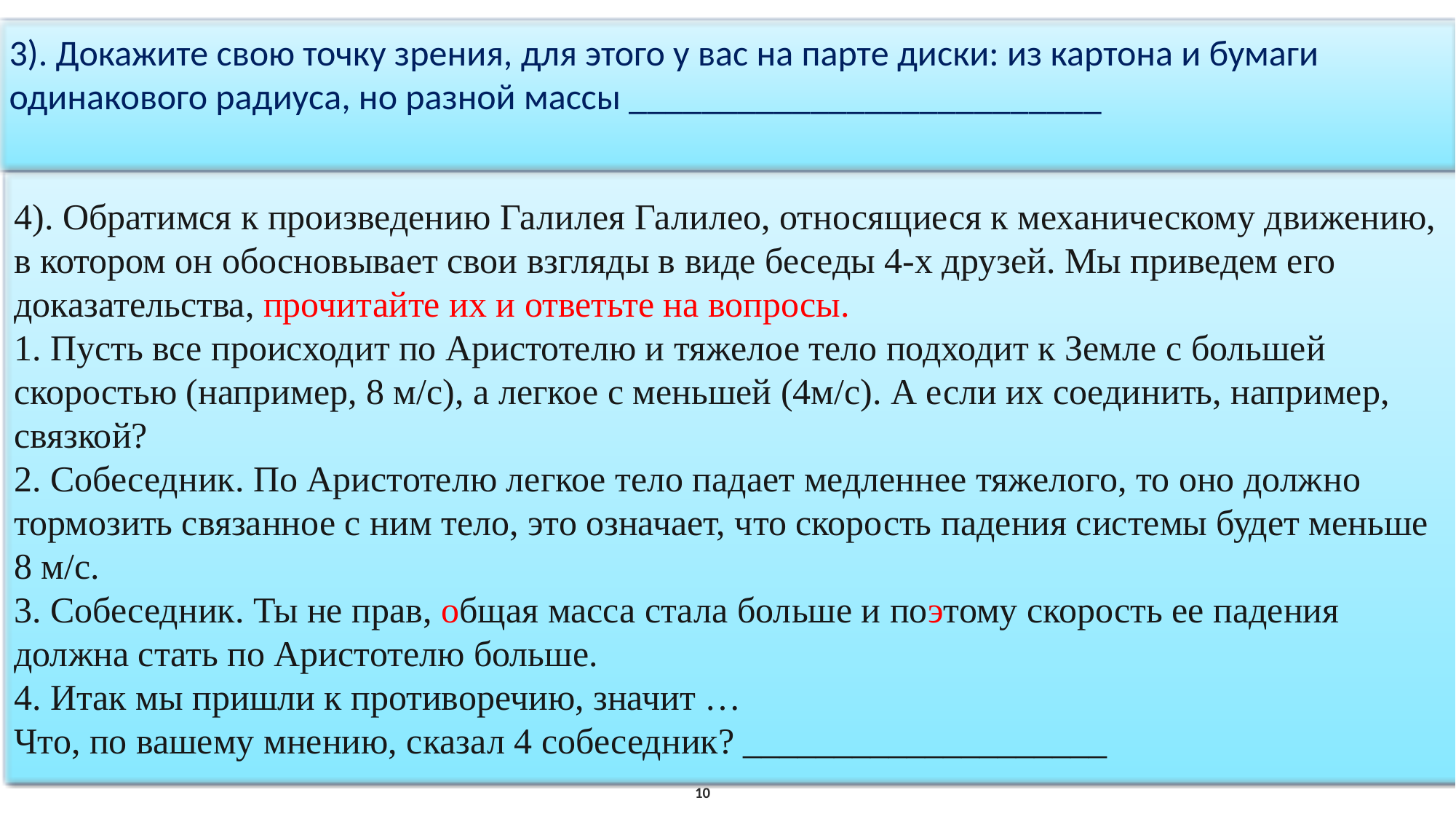

3). Докажите свою точку зрения, для этого у вас на парте диски: из картона и бумаги одинакового радиуса, но разной массы __________________________

4). Обратимся к произведению Галилея Галилео, относящиеся к механическому движению, в котором он обосновывает свои взгляды в виде беседы 4-х друзей. Мы приведем его доказательства, прочитайте их и ответьте на вопросы.
1. Пусть все происходит по Аристотелю и тяжелое тело подходит к Земле с большей скоростью (например, 8 м/с), а легкое с меньшей (4м/с). А если их соединить, например, связкой?
2. Собеседник. По Аристотелю легкое тело падает медленнее тяжелого, то оно должно тормозить связанное с ним тело, это означает, что скорость падения системы будет меньше 8 м/с.
3. Собеседник. Ты не прав, общая масса стала больше и поэтому скорость ее падения должна стать по Аристотелю больше.
4. Итак мы пришли к противоречию, значит …
Что, по вашему мнению, сказал 4 собеседник? ____________________